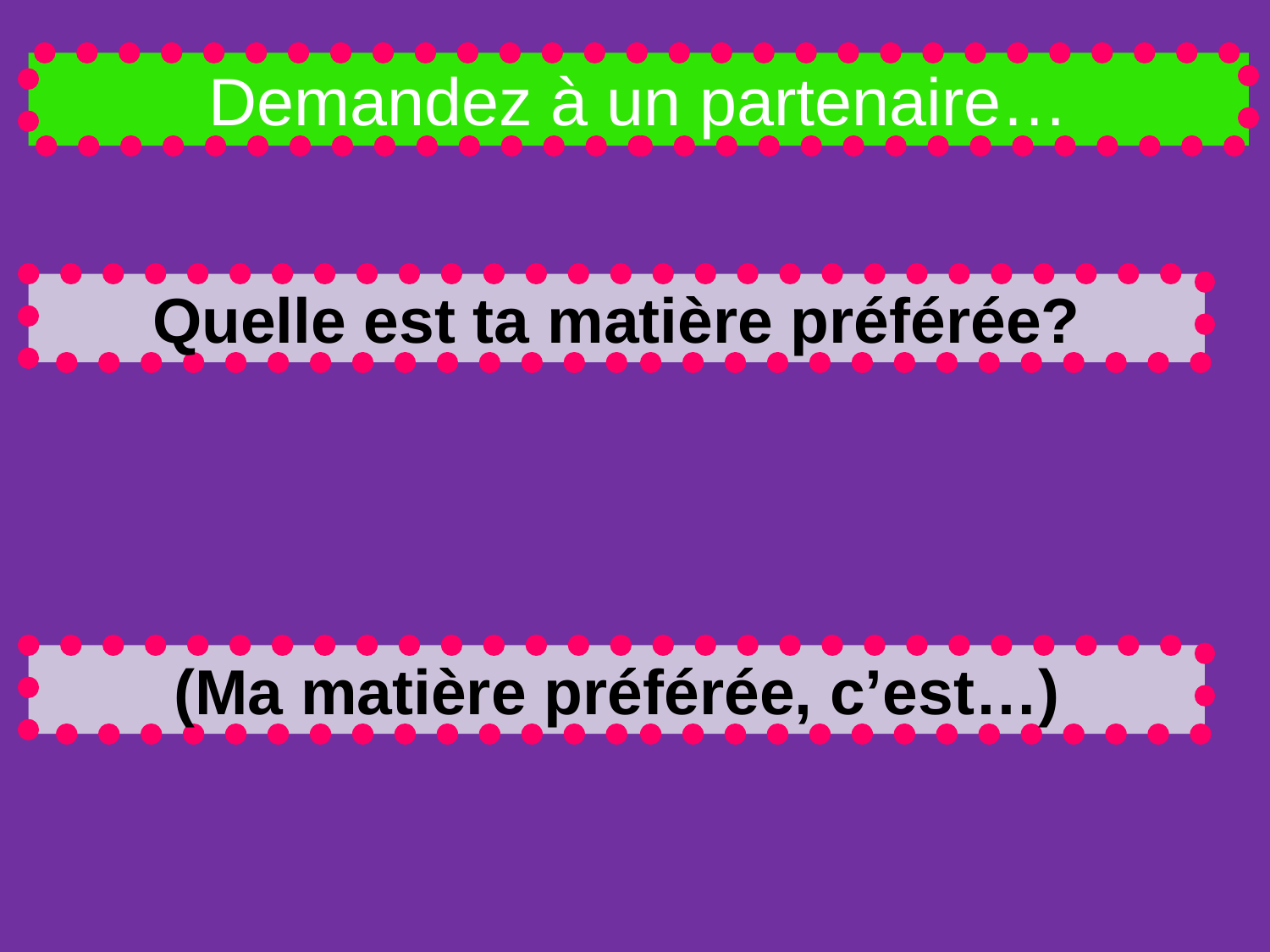

Demandez à un partenaire…
Quelle est ta matière préférée?
(Ma matière préférée, c’est…)